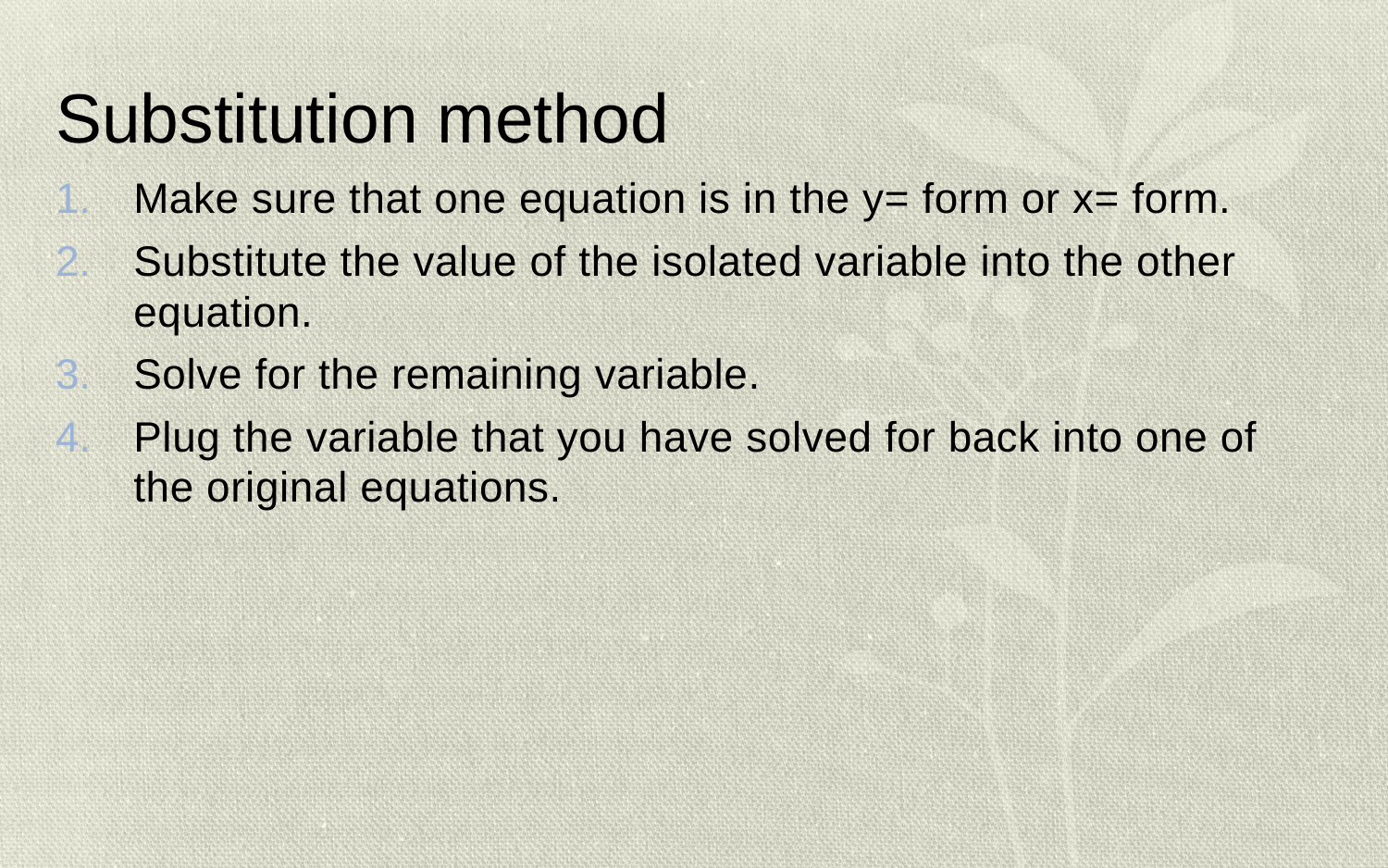

# Substitution method
Make sure that one equation is in the y= form or x= form.
Substitute the value of the isolated variable into the other equation.
Solve for the remaining variable.
Plug the variable that you have solved for back into one of the original equations.